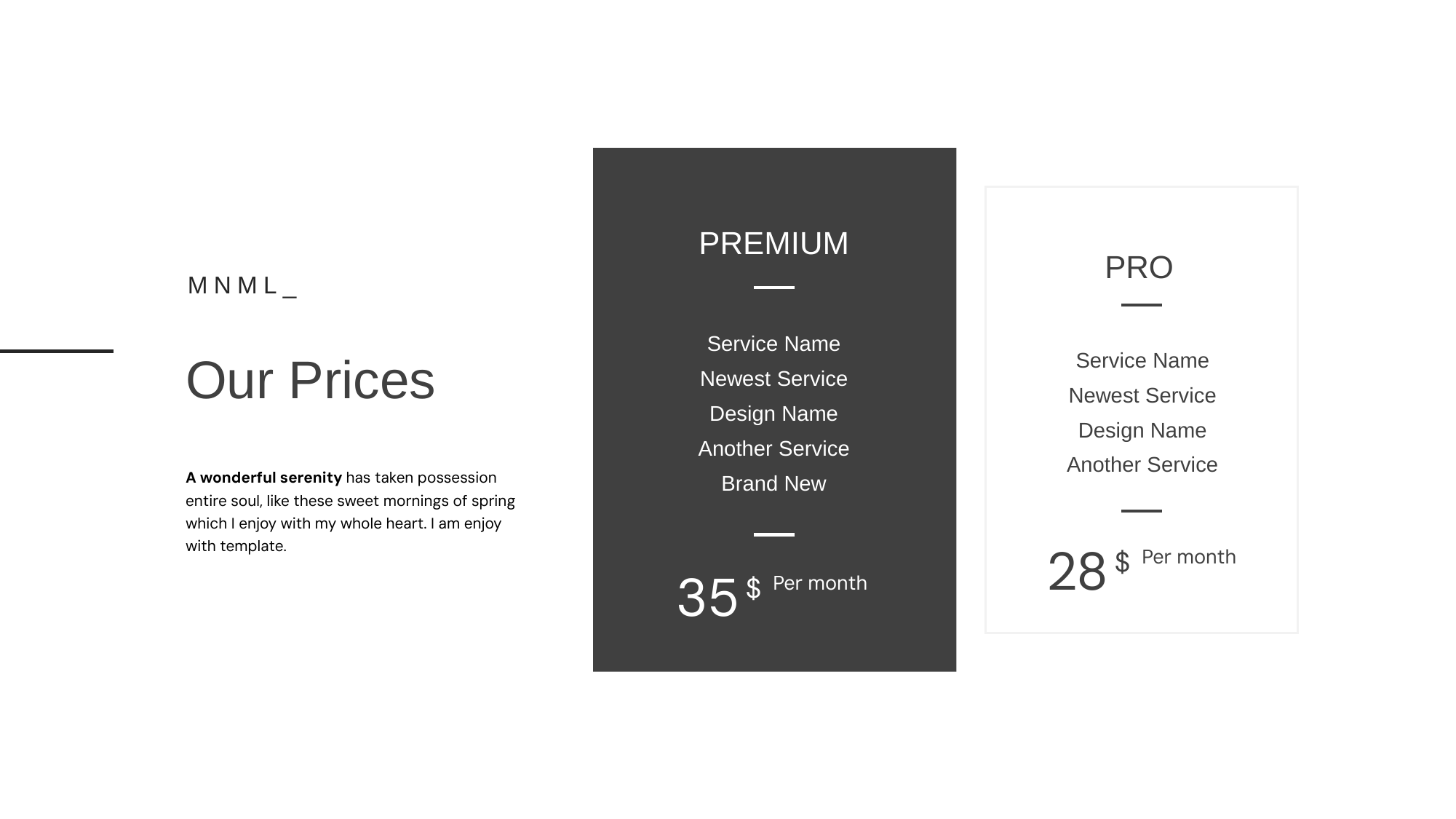

PREMIUM
PRO
Mnml_
Service Name
Newest Service
Design Name
Another Service
Brand New
Our Prices
Service Name
Newest Service
Design Name
Another Service
A wonderful serenity has taken possession entire soul, like these sweet mornings of spring which I enjoy with my whole heart. I am enjoy with template.
28
Per month
$
35
Per month
$